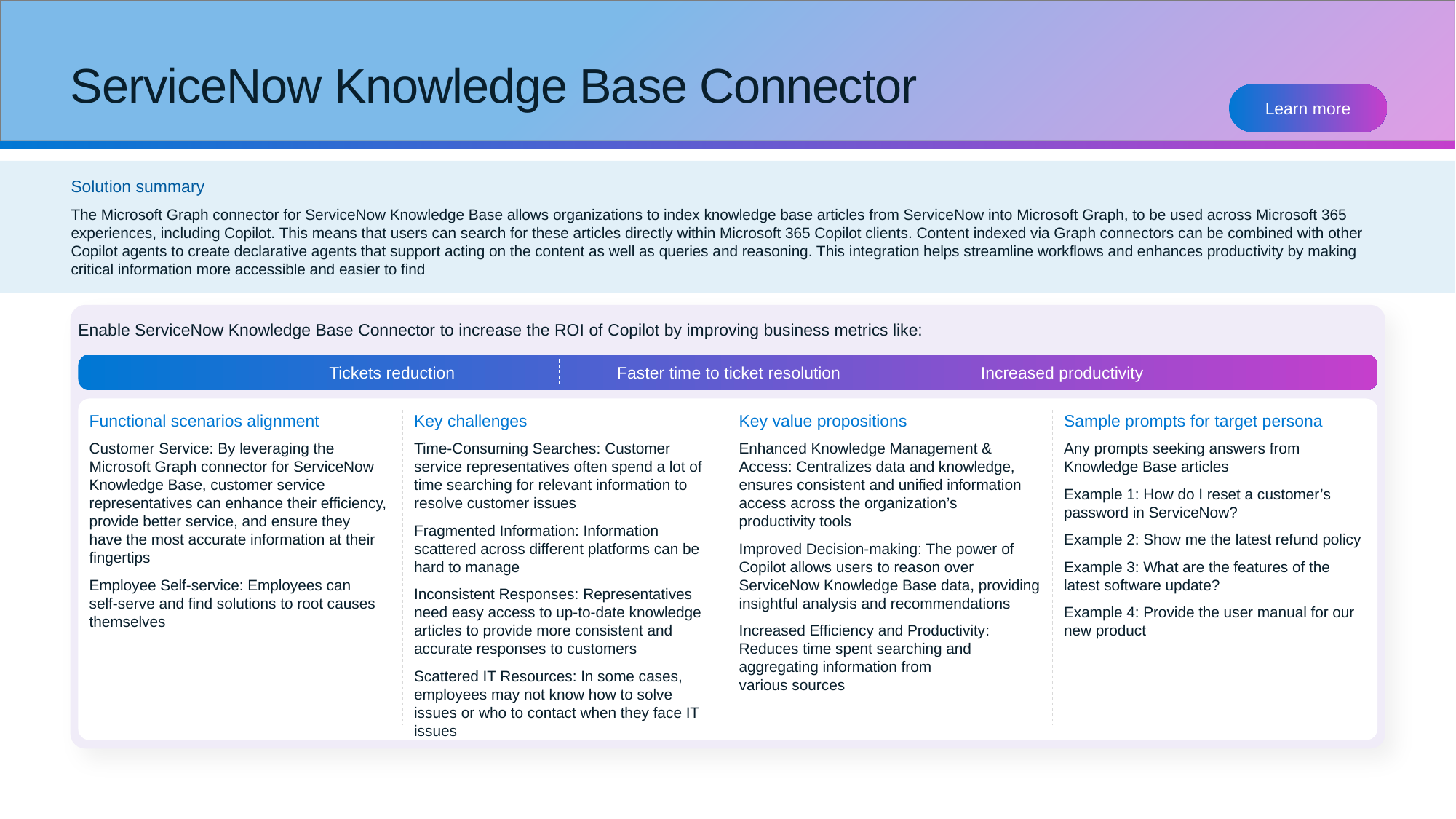

# ServiceNow Knowledge Base Connector
Learn more

Solution summary
The Microsoft Graph connector for ServiceNow Knowledge Base allows organizations to index knowledge base articles from ServiceNow into Microsoft Graph, to be used across Microsoft 365 experiences, including Copilot. This means that users can search for these articles directly within Microsoft 365 Copilot clients. Content indexed via Graph connectors can be combined with other Copilot agents to create declarative agents that support acting on the content as well as queries and reasoning. This integration helps streamline workflows and enhances productivity by making critical information more accessible and easier to find

Enable ServiceNow Knowledge Base Connector to increase the ROI of Copilot by improving business metrics like:

Tickets reduction
Faster time to ticket resolution
Increased productivity

Functional scenarios alignment
Customer Service: By leveraging the Microsoft Graph connector for ServiceNow Knowledge Base, customer service representatives can enhance their efficiency, provide better service, and ensure they
have the most accurate information at their fingertips
Employee Self-service: Employees can
self-serve and find solutions to root causes themselves
Key challenges
Time-Consuming Searches: Customer service representatives often spend a lot of time searching for relevant information to resolve customer issues
Fragmented Information: Information scattered across different platforms can be hard to manage
Inconsistent Responses: Representatives need easy access to up-to-date knowledge articles to provide more consistent and accurate responses to customers
Scattered IT Resources: In some cases, employees may not know how to solve issues or who to contact when they face IT issues
Key value propositions
Enhanced Knowledge Management & Access: Centralizes data and knowledge, ensures consistent and unified information access across the organization’s
productivity tools
Improved Decision-making: The power of Copilot allows users to reason over ServiceNow Knowledge Base data, providing insightful analysis and recommendations
Increased Efficiency and Productivity: Reduces time spent searching and aggregating information from
various sources
Sample prompts for target persona
Any prompts seeking answers from Knowledge Base articles
Example 1: How do I reset a customer’s password in ServiceNow?
Example 2: Show me the latest refund policy
Example 3: What are the features of the latest software update?
Example 4: Provide the user manual for our new product